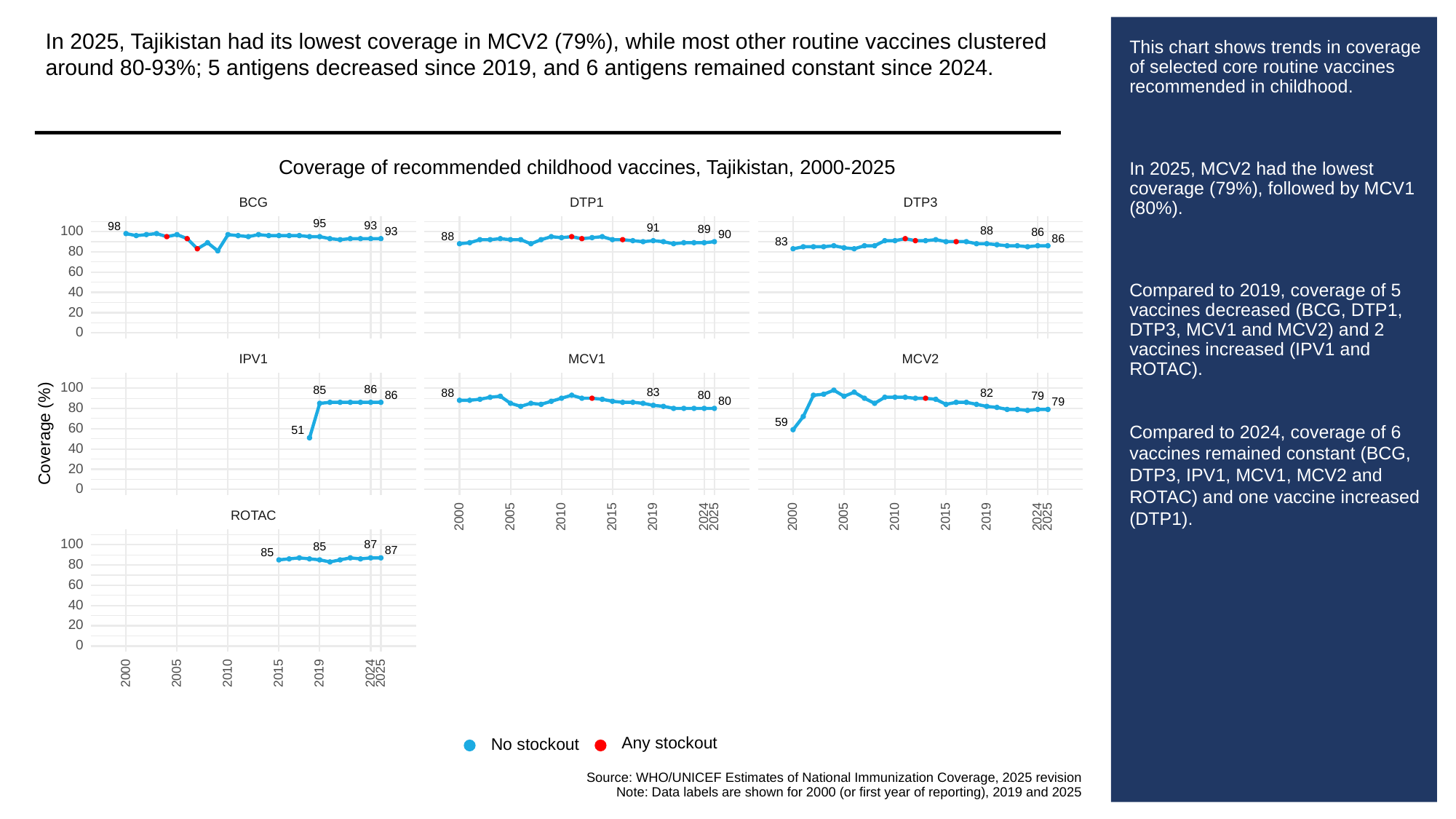

In 2025, Tajikistan had its lowest coverage in MCV2 (79%), while most other routine vaccines clustered around 80-93%; 5 antigens decreased since 2019, and 6 antigens remained constant since 2024.
# This chart shows trends in coverage of selected core routine vaccines recommended in childhood.

In 2025, MCV2 had the lowest coverage (79%), followed by MCV1 (80%).

Compared to 2019, coverage of 5 vaccines decreased (BCG, DTP1, DTP3, MCV1 and MCV2) and 2 vaccines increased (IPV1 and ROTAC).

Compared to 2024, coverage of 6 vaccines remained constant (BCG, DTP3, IPV1, MCV1, MCV2 and ROTAC) and one vaccine increased (DTP1).

Coverage of recommended childhood vaccines, Tajikistan, 2000-2025
BCG
DTP3
DTP1

95

93
98
91
89
100
88
93
86
90

88

86

83

80

60

40

20

0

MCV1
MCV2
IPV1

100
86
85

83
88
82

86
80

79

80

79

80

59
60
Coverage (%)
51

40

20

0

ROTAC
2000
2005
2010
2015
2019
2024
2025
2000
2005
2010
2015
2019
2024
2025

100
87
85

87
85

80

60

40

20

0

2000
2005
2010
2015
2019
2024
2025
Any stockout
No stockout

Source: WHO/UNICEF Estimates of National Immunization Coverage, 2025 revision
Note: Data labels are shown for 2000 (or first year of reporting), 2019 and 2025